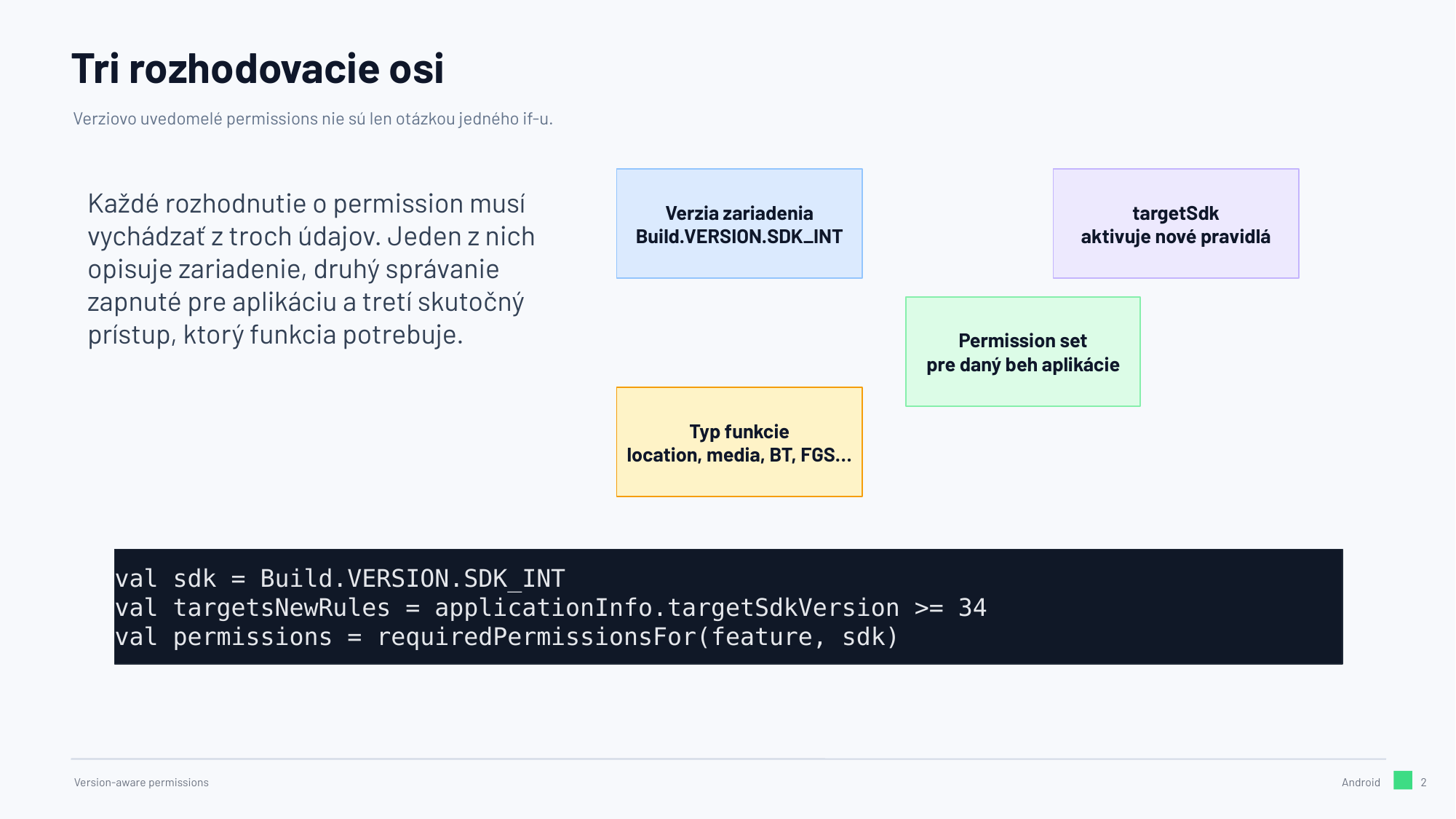

Tri rozhodovacie osi
Verziovo uvedomelé permissions nie sú len otázkou jedného if-u.
Každé rozhodnutie o permission musí vychádzať z troch údajov. Jeden z nich opisuje zariadenie, druhý správanie zapnuté pre aplikáciu a tretí skutočný prístup, ktorý funkcia potrebuje.
Verzia zariadenia
Build.VERSION.SDK_INT
targetSdk
aktivuje nové pravidlá
Permission set
pre daný beh aplikácie
Typ funkcie
location, media, BT, FGS…
val sdk = Build.VERSION.SDK_INT
val targetsNewRules = applicationInfo.targetSdkVersion >= 34
val permissions = requiredPermissionsFor(feature, sdk)
2